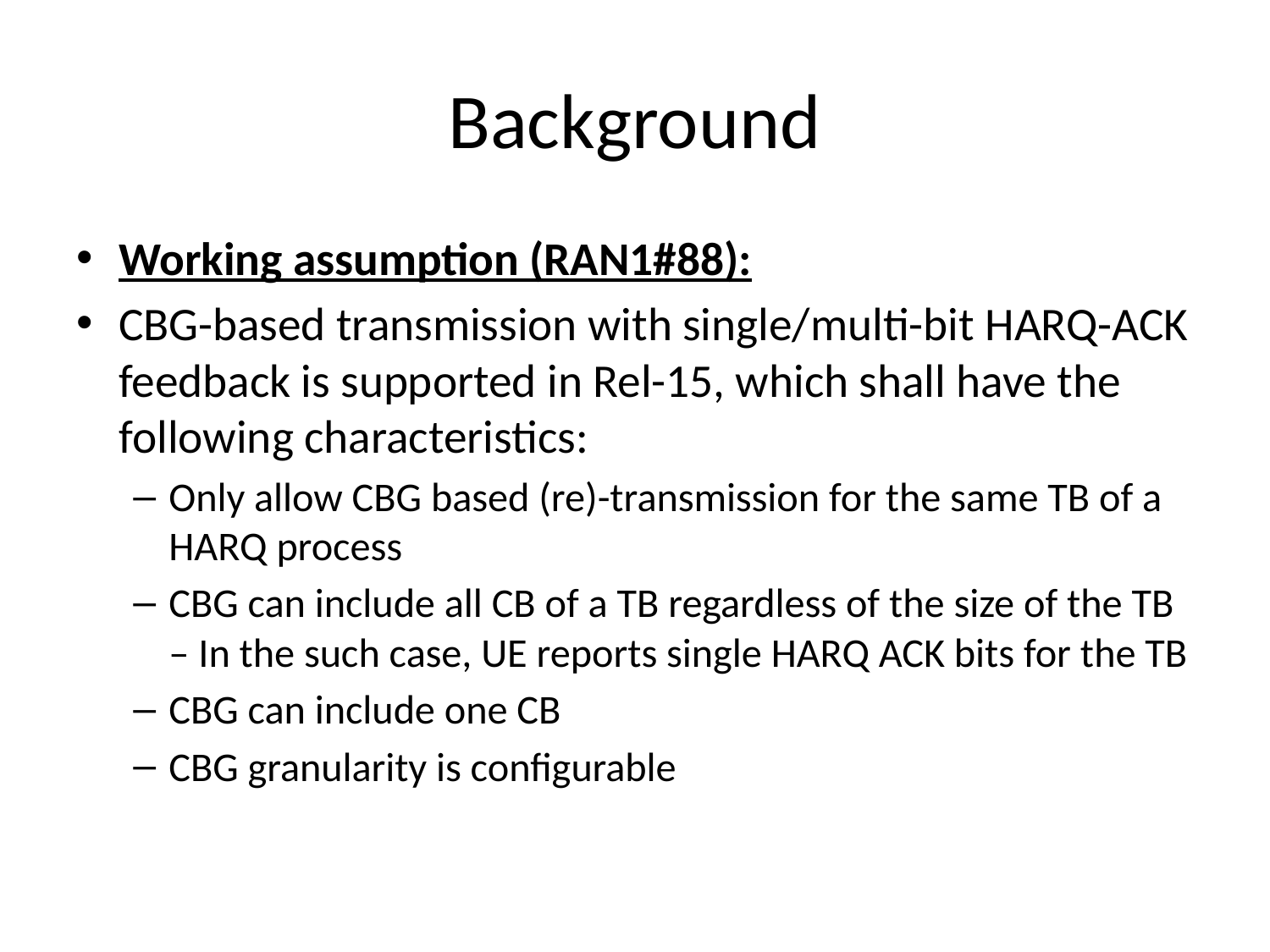

# Background
Working assumption (RAN1#88):
CBG-based transmission with single/multi-bit HARQ-ACK feedback is supported in Rel-15, which shall have the following characteristics:
Only allow CBG based (re)-transmission for the same TB of a HARQ process
CBG can include all CB of a TB regardless of the size of the TB – In the such case, UE reports single HARQ ACK bits for the TB
CBG can include one CB
CBG granularity is configurable